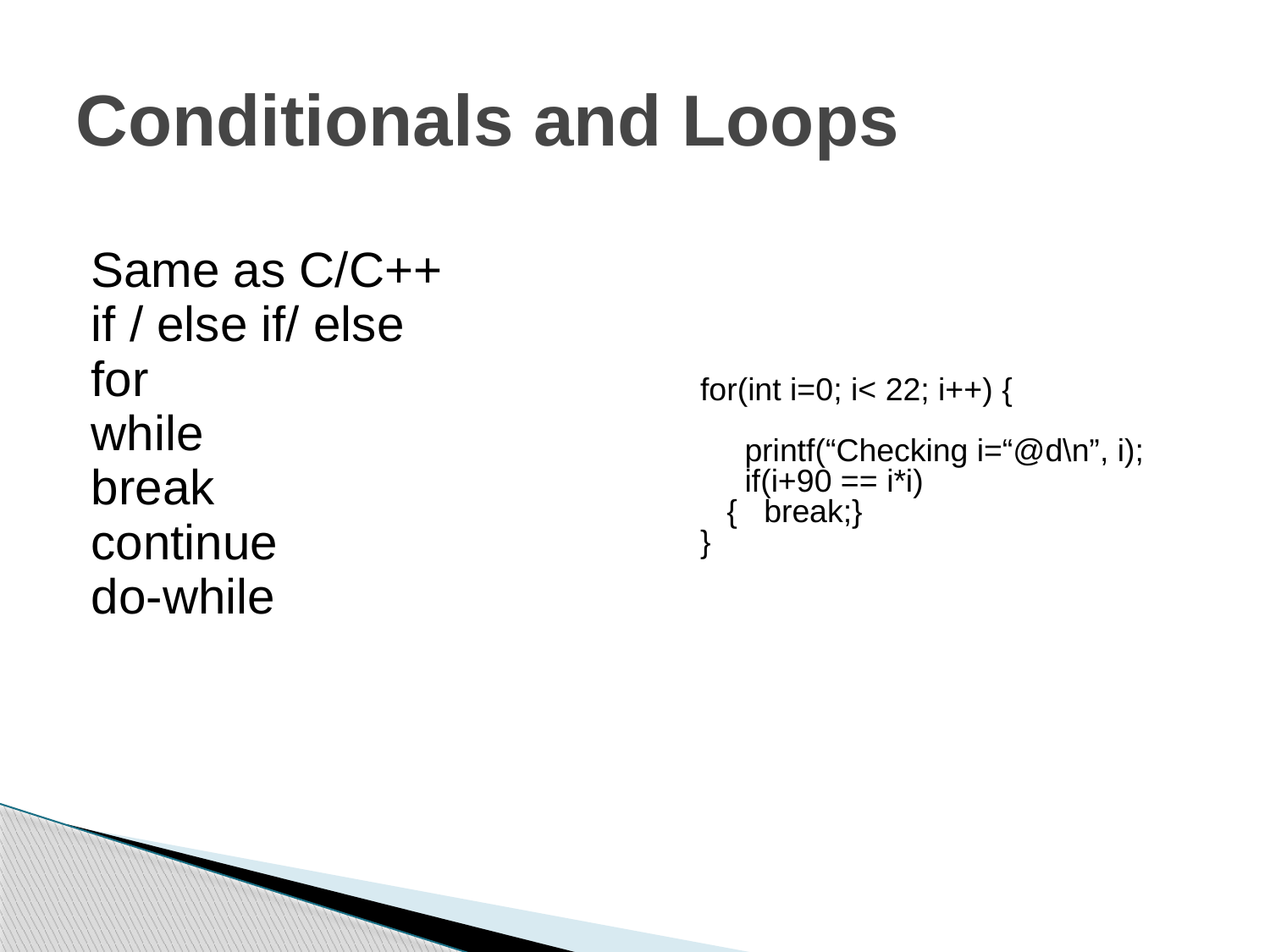

# Conditionals and Loops
Same as C/C++
if / else if/ else
for
while
break
continue
do-while

for(int i=0; i< 22; i++) {

     printf(“Checking i=“@d\n”, i);
     if(i+90 == i*i)
   {   break;}
}